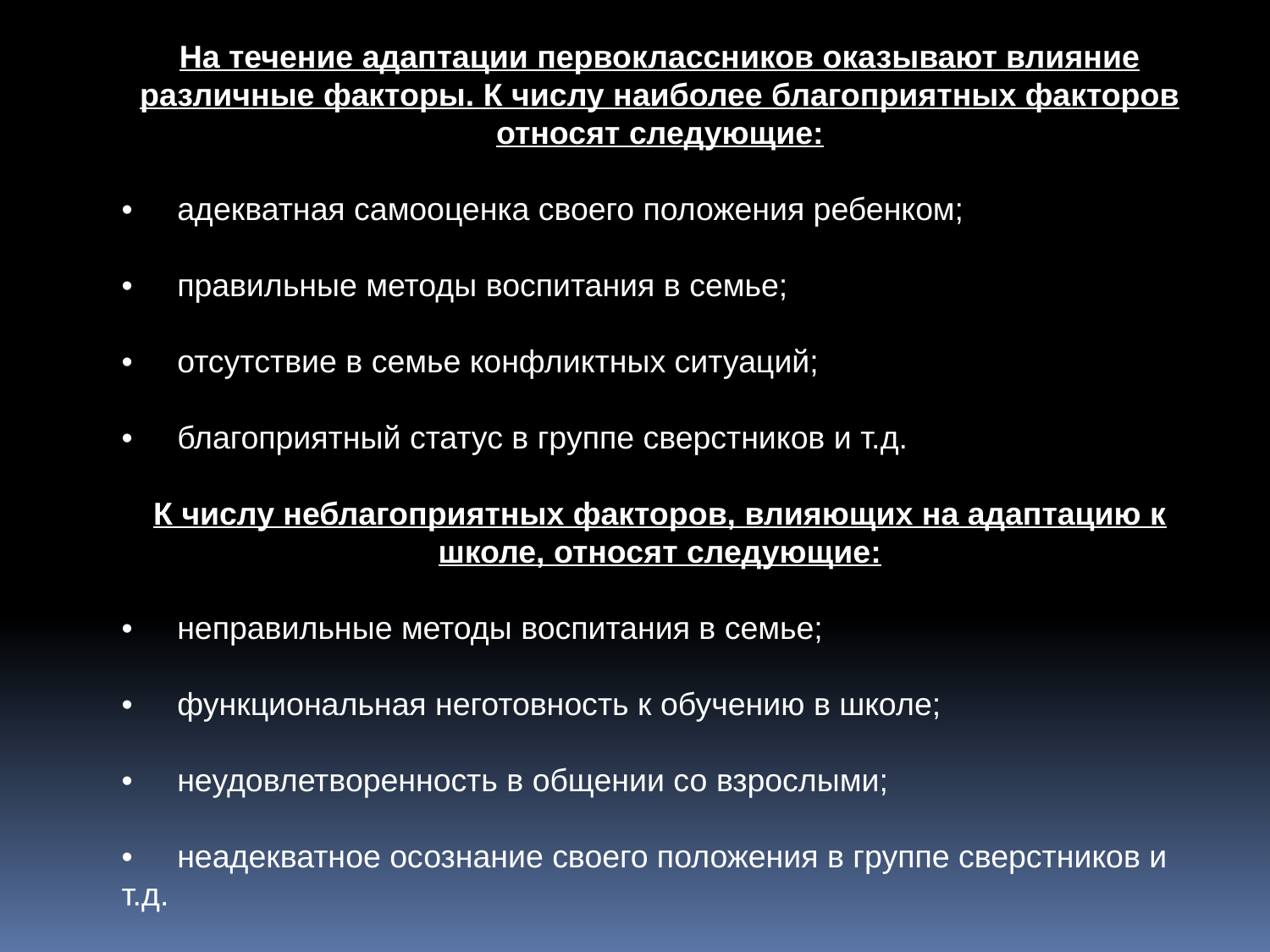

На течение адаптации первоклассников оказывают влияние различные факторы. К числу наиболее благоприятных факторов относят следующие:

•     адекватная самооценка своего положения ребенком;

•     правильные методы воспитания в семье;

•     отсутствие в семье конфликтных ситуаций;

•     благоприятный статус в группе сверстников и т.д.

К числу неблагоприятных факторов, влияющих на адаптацию к школе, относят следующие:

•     неправильные методы воспитания в семье;

•     функциональная неготовность к обучению в школе;

•     неудовлетворенность в общении со взрослыми;

•     неадекватное осознание своего положения в группе сверстников и т.д.